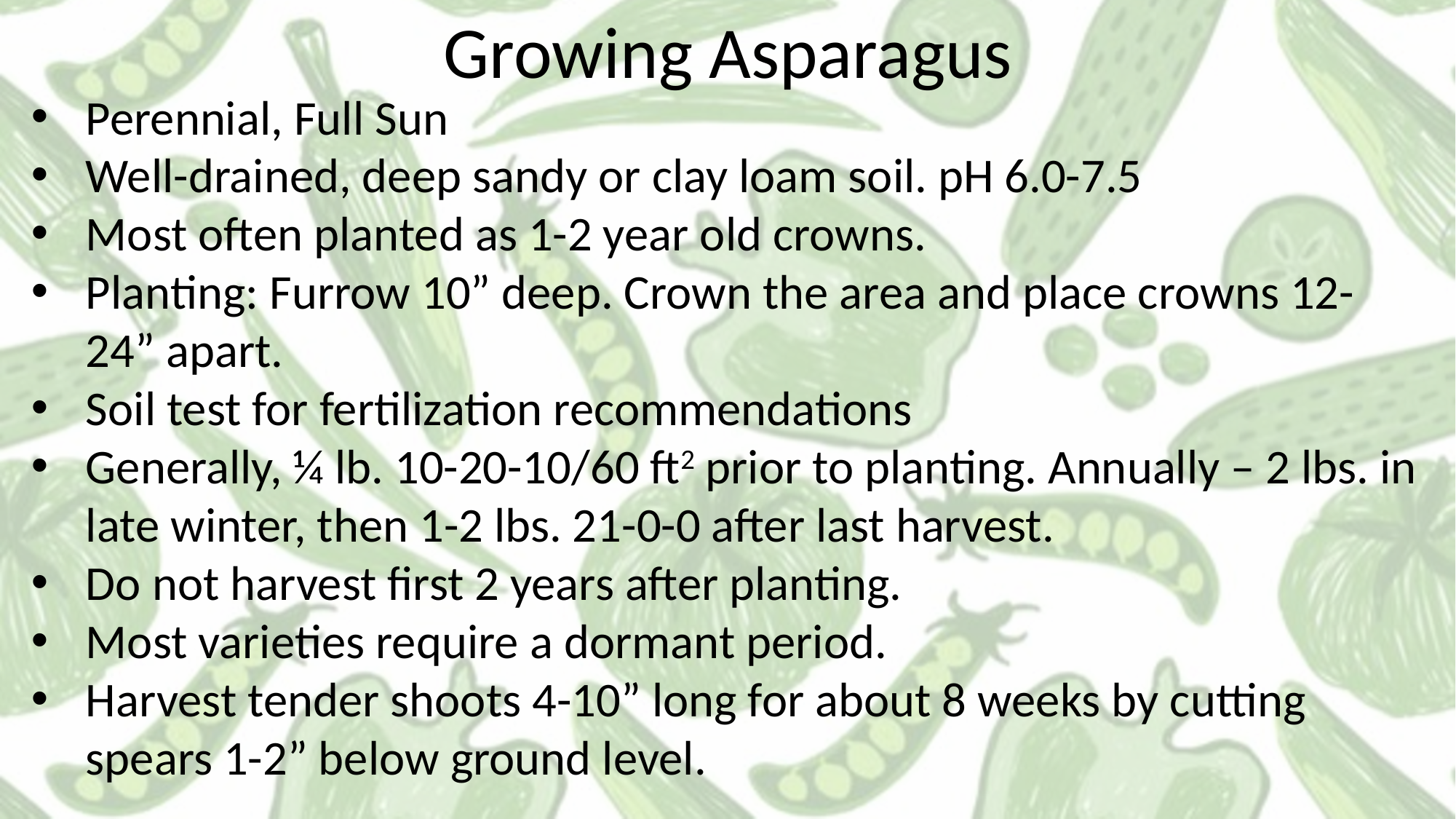

Growing Asparagus
Perennial, Full Sun
Well-drained, deep sandy or clay loam soil. pH 6.0-7.5
Most often planted as 1-2 year old crowns.
Planting: Furrow 10” deep. Crown the area and place crowns 12-24” apart.
Soil test for fertilization recommendations
Generally, ¼ lb. 10-20-10/60 ft2 prior to planting. Annually – 2 lbs. in late winter, then 1-2 lbs. 21-0-0 after last harvest.
Do not harvest first 2 years after planting.
Most varieties require a dormant period.
Harvest tender shoots 4-10” long for about 8 weeks by cutting spears 1-2” below ground level.